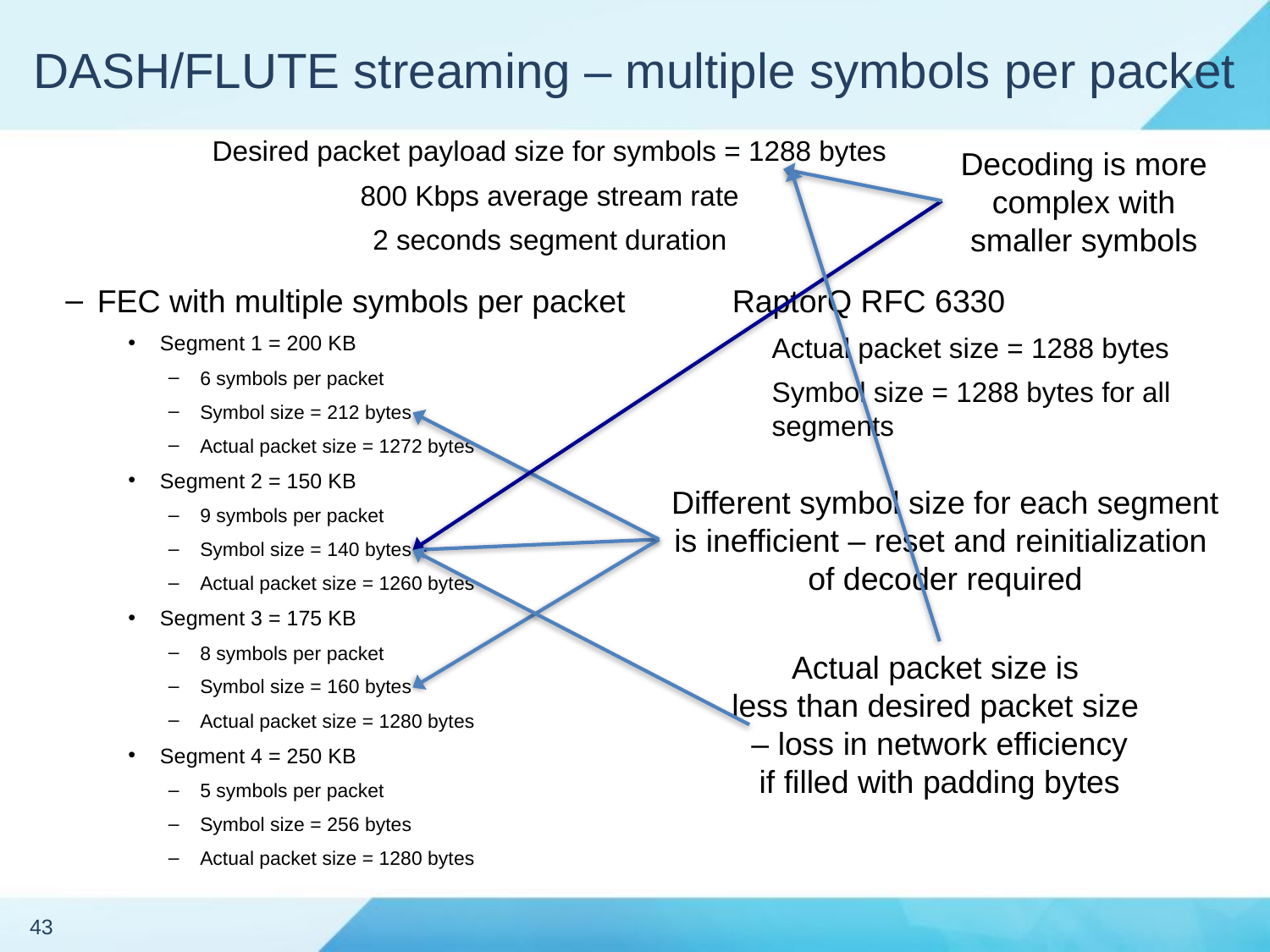

# DASH/FLUTE streaming – multiple symbols per packet

Desired packet payload size for symbols = 1288 bytes
800 Kbps average stream rate
2 seconds segment duration

Decoding is more complex with smaller symbols
Actual packet size is
less than desired packet size
– loss in network efficiency
if filled with padding bytes
FEC with multiple symbols per packet
Segment 1 = 200 KB
6 symbols per packet
Symbol size = 212 bytes
Actual packet size = 1272 bytes
Segment 2 = 150 KB
9 symbols per packet
Symbol size = 140 bytes
Actual packet size = 1260 bytes
Segment 3 = 175 KB
8 symbols per packet
Symbol size = 160 bytes
Actual packet size = 1280 bytes
Segment 4 = 250 KB
5 symbols per packet
Symbol size = 256 bytes
Actual packet size = 1280 bytes

RaptorQ RFC 6330
Actual packet size = 1288 bytes
Symbol size = 1288 bytes for all segments

Different symbol size for each segment
is inefficient – reset and reinitialization
of decoder required
43